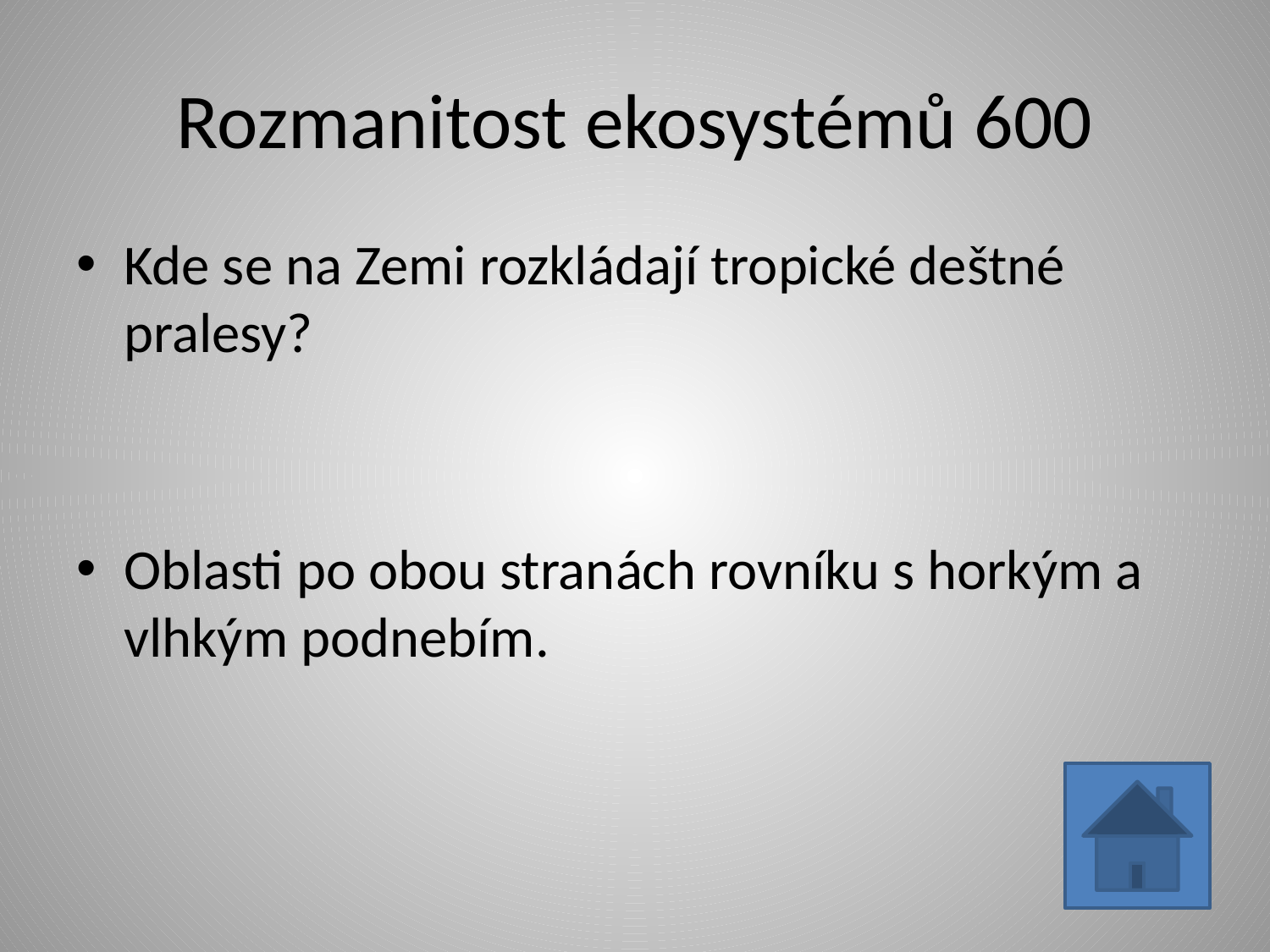

# Rozmanitost ekosystémů 600
Kde se na Zemi rozkládají tropické deštné pralesy?

Oblasti po obou stranách rovníku s horkým a vlhkým podnebím.